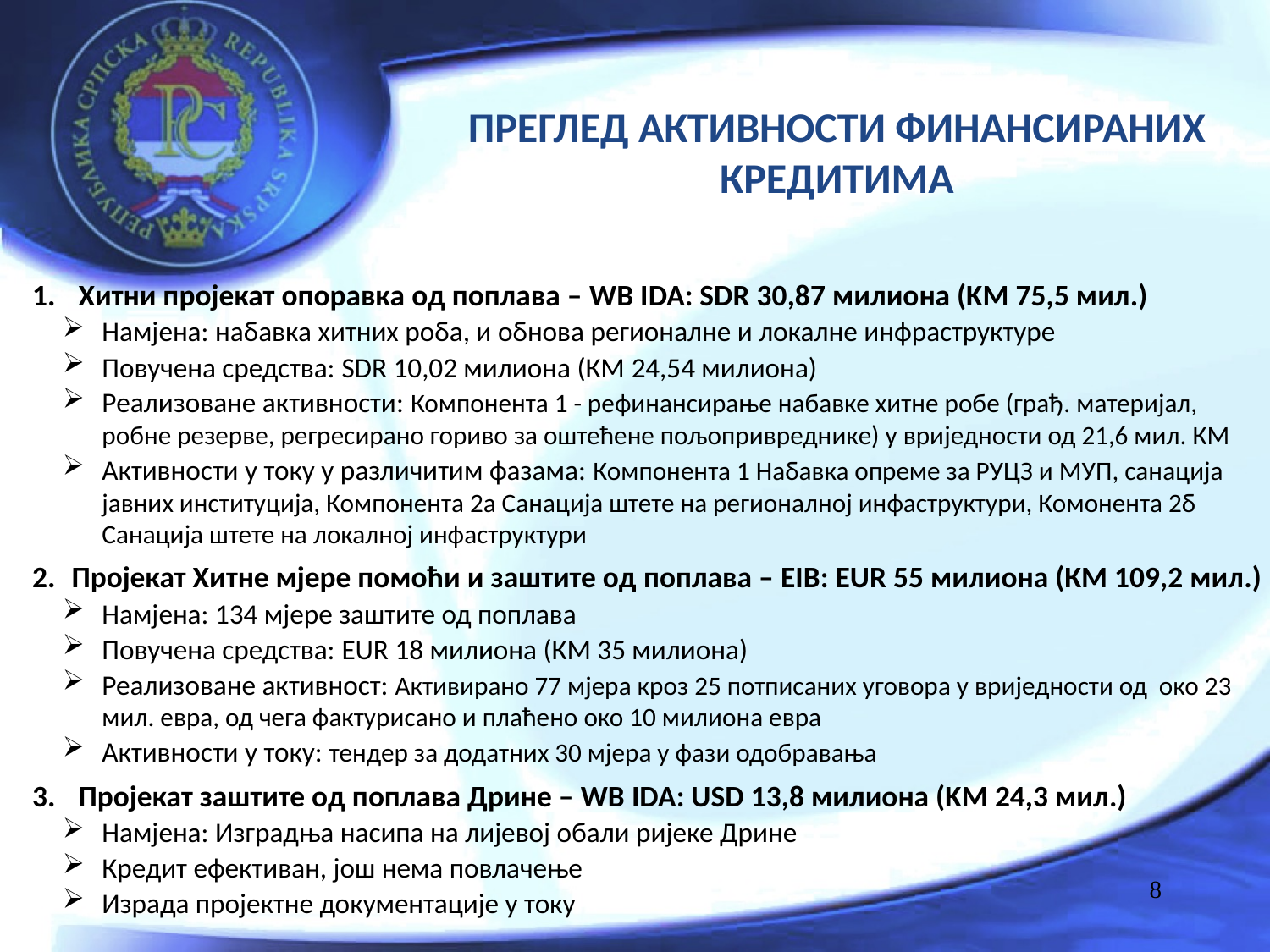

# ПРЕГЛЕД АКТИВНОСТИ ФИНАНСИРАНИХ КРЕДИТИМА
 Хитни пројекат oпоравка од поплава – WB IDA: SDR 30,87 милиона (KM 75,5 мил.)
Намјена: набавка хитних роба, и обнова регионалне и локалне инфраструктуре
Повучена средства: SDR 10,02 милиона (КМ 24,54 милиона)
Реализоване активности: Компонента 1 - рефинансирање набавке хитне робе (грађ. материјал, робне резерве, регресирано гориво за оштећене пољопривреднике) у вриједности од 21,6 мил. КМ
Активности у току у различитим фазама: Компонента 1 Набавка опреме за РУЦЗ и МУП, санација јавних институција, Компонента 2а Санација штете на регионалној инфаструктури, Комонента 2б Санација штете на локалној инфаструктури
Пројекат Хитне мјере помоћи и заштите од поплава – ЕIB: EUR 55 милиона (КМ 109,2 мил.)
Намјена: 134 мјере заштите од поплава
Повучена средства: EUR 18 милиона (КМ 35 милиона)
Реализоване активност: Активирано 77 мјера кроз 25 потписаних уговора у вриједности од  око 23 мил. евра, од чега фактурисано и плаћено око 10 милиона евра
Активности у току: тендер за додатних 30 мјера у фази одобравања
 Пројекат заштите од поплава Дрине – WB IDA: USD 13,8 милиона (KM 24,3 мил.)
Намјена: Изградња насипа на лијевој обали ријеке Дрине
Кредит ефективан, још нема повлачење
Израда пројектне документације у току
8